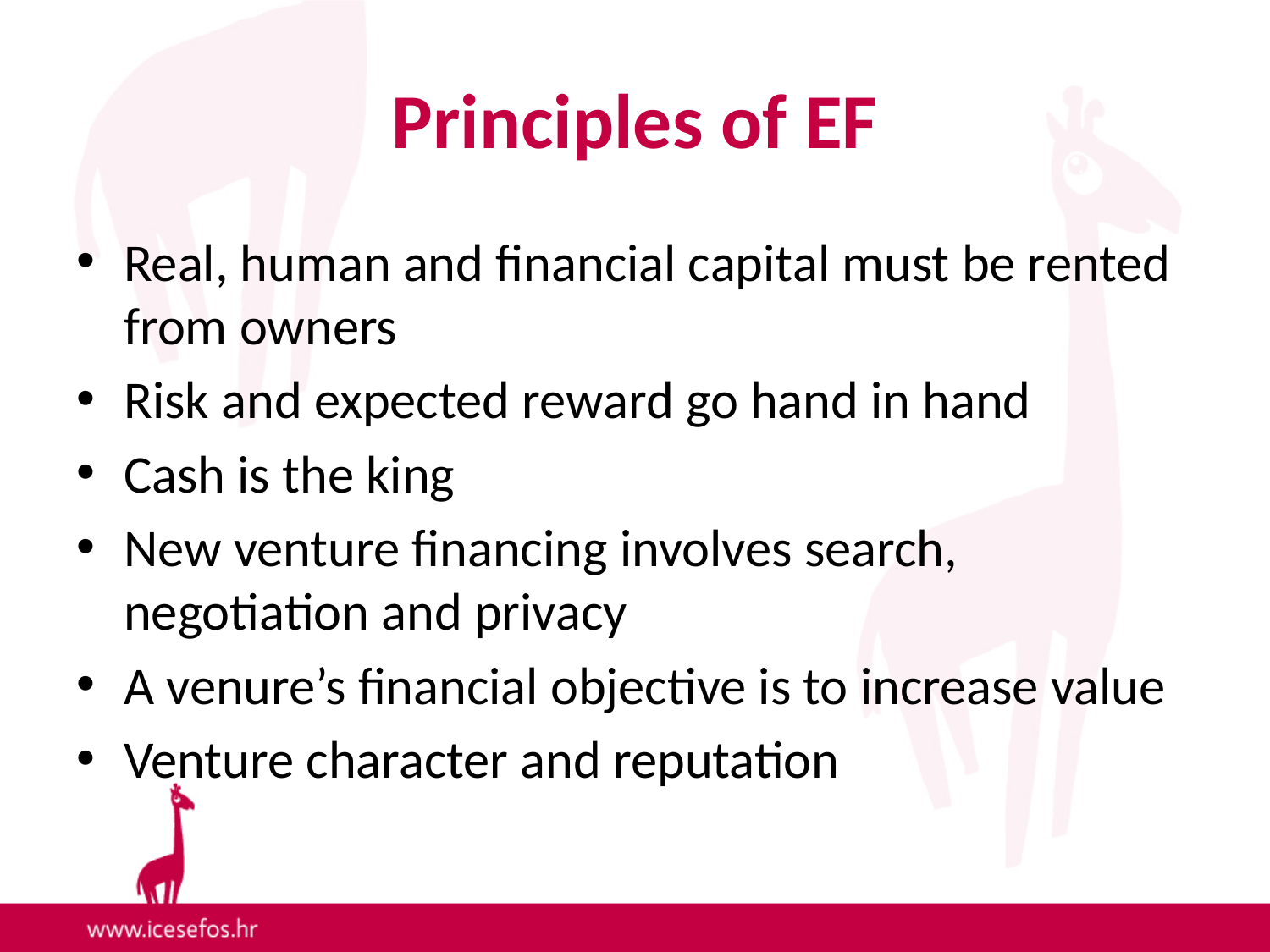

# Principles of EF
Real, human and financial capital must be rented from owners
Risk and expected reward go hand in hand
Cash is the king
New venture financing involves search, negotiation and privacy
A venure’s financial objective is to increase value
Venture character and reputation